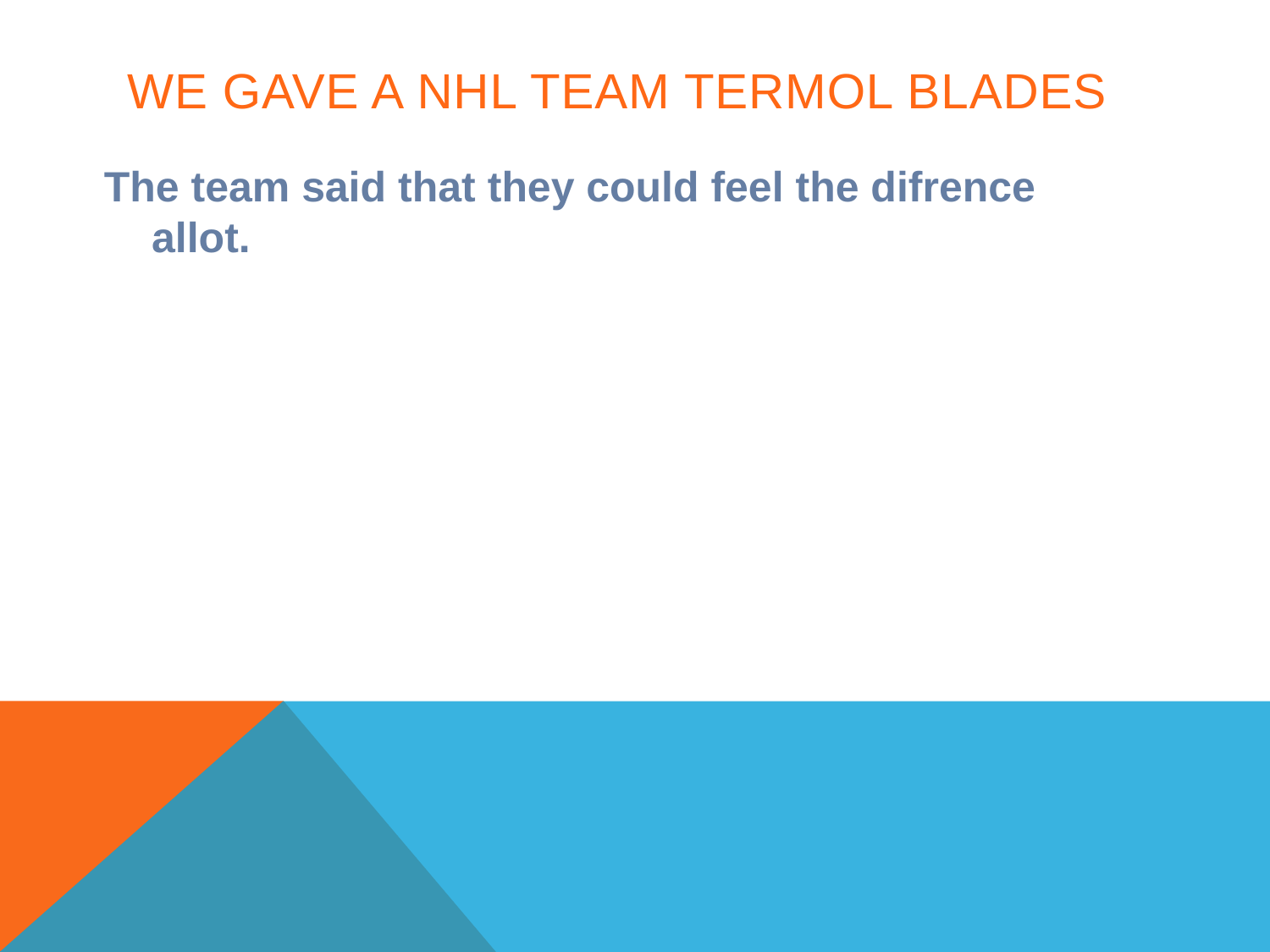

# WE GAVE A NHL TEAM TERMOL BLADES
The team said that they could feel the difrence allot.